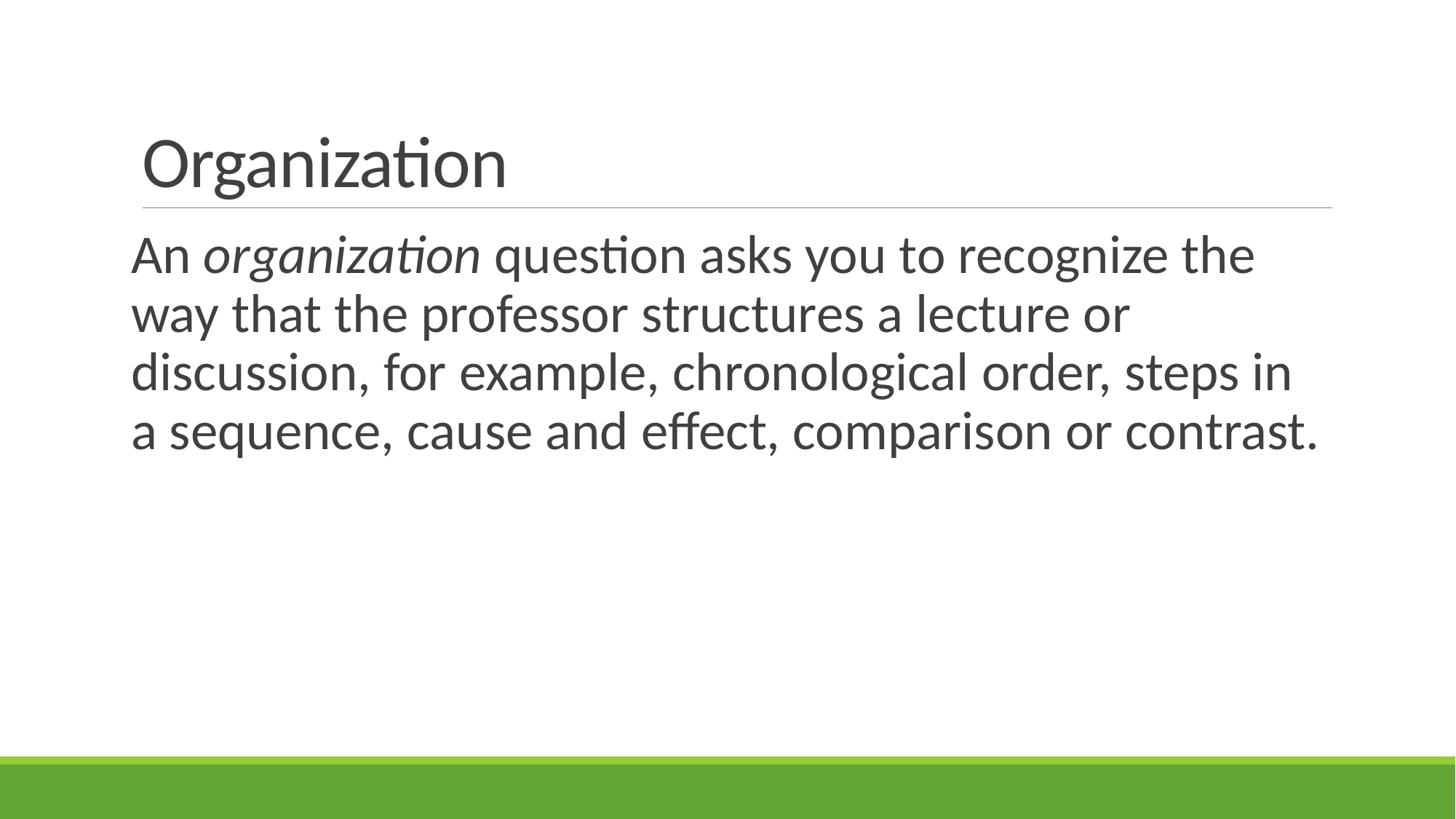

# Organization
An organization question asks you to recognize the way that the professor structures a lecture or discussion, for example, chronological order, steps in a sequence, cause and effect, comparison or contrast.